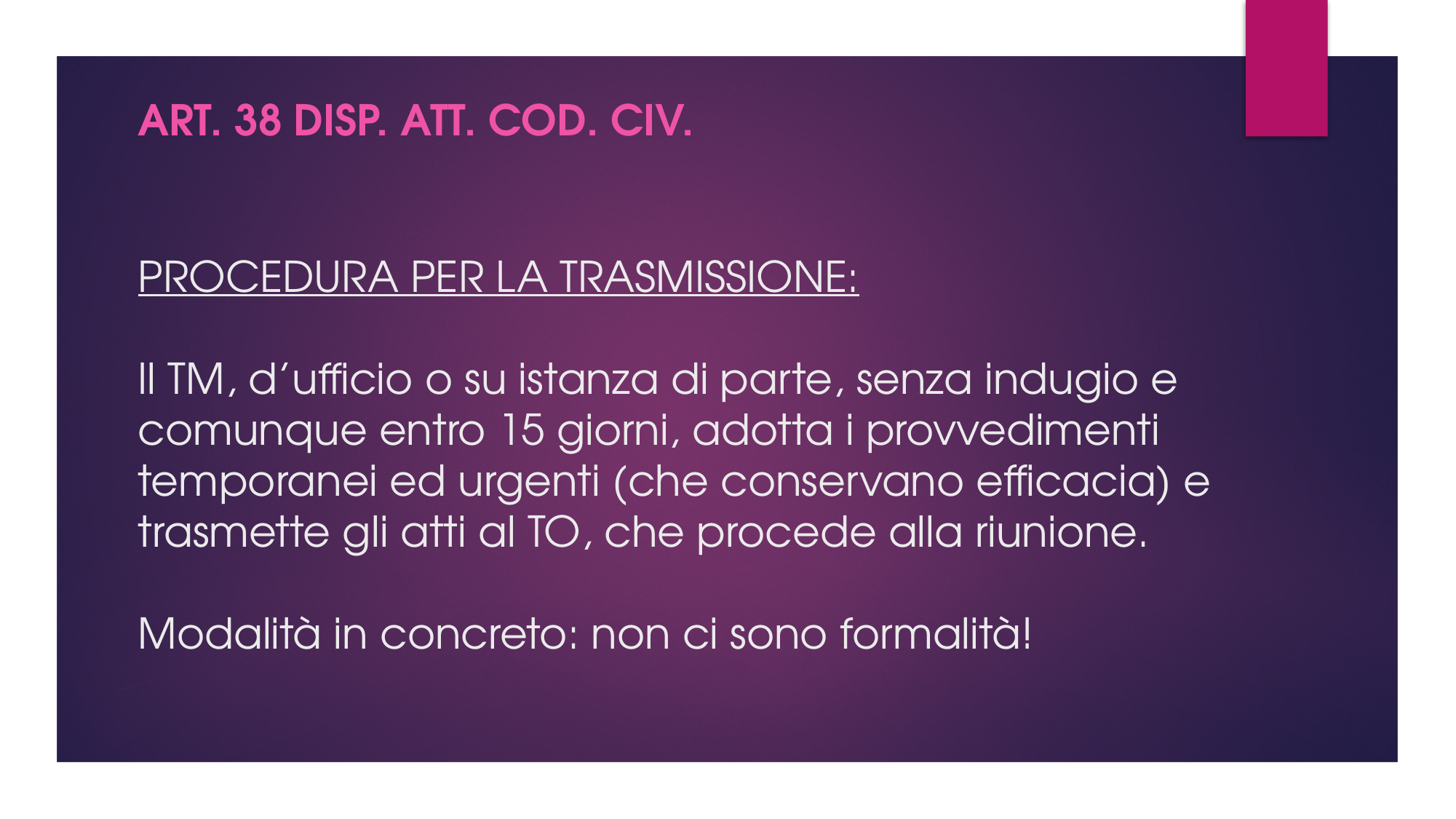

ART. 38 DISP. ATT. COD. CIV.
# PROCEDURA PER LA TRASMISSIONE: Il TM, d’ufficio o su istanza di parte, senza indugio e comunque entro 15 giorni, adotta i provvedimenti temporanei ed urgenti (che conservano efficacia) e trasmette gli atti al TO, che procede alla riunione. Modalità in concreto: non ci sono formalità!